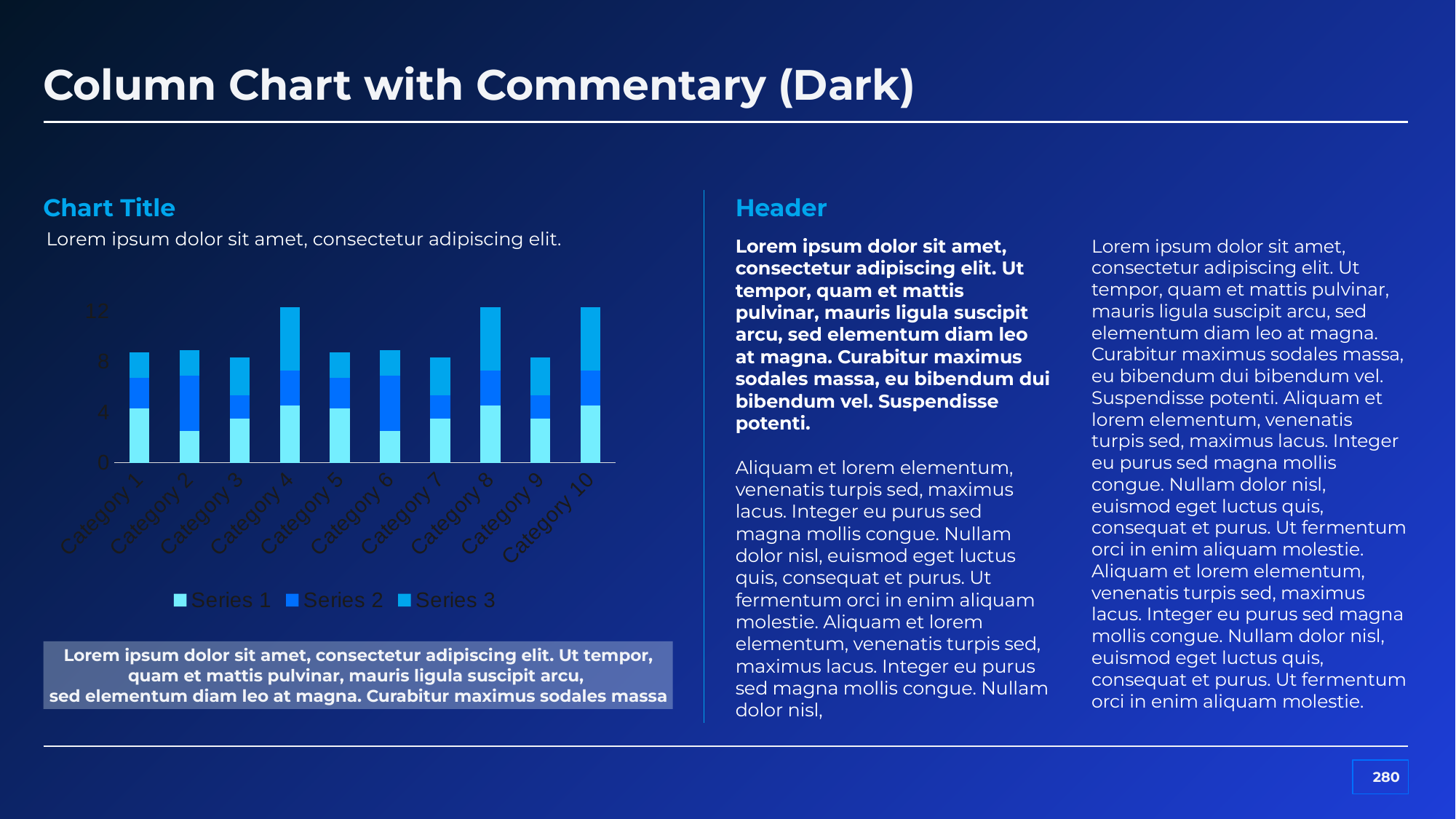

# Column Chart with Commentary (Dark)
Chart Title
Header
Lorem ipsum dolor sit amet, consectetur adipiscing elit.
Lorem ipsum dolor sit amet, consectetur adipiscing elit. Ut tempor, quam et mattis pulvinar, mauris ligula suscipit arcu, sed elementum diam leo at magna. Curabitur maximus sodales massa, eu bibendum dui bibendum vel. Suspendisse potenti.
Aliquam et lorem elementum, venenatis turpis sed, maximus lacus. Integer eu purus sed magna mollis congue. Nullam dolor nisl, euismod eget luctus quis, consequat et purus. Ut fermentum orci in enim aliquam molestie. Aliquam et lorem elementum, venenatis turpis sed, maximus lacus. Integer eu purus sed magna mollis congue. Nullam dolor nisl,
Lorem ipsum dolor sit amet, consectetur adipiscing elit. Ut tempor, quam et mattis pulvinar, mauris ligula suscipit arcu, sed elementum diam leo at magna. Curabitur maximus sodales massa, eu bibendum dui bibendum vel. Suspendisse potenti. Aliquam et lorem elementum, venenatis turpis sed, maximus lacus. Integer eu purus sed magna mollis congue. Nullam dolor nisl, euismod eget luctus quis, consequat et purus. Ut fermentum orci in enim aliquam molestie. Aliquam et lorem elementum, venenatis turpis sed, maximus lacus. Integer eu purus sed magna mollis congue. Nullam dolor nisl, euismod eget luctus quis, consequat et purus. Ut fermentum orci in enim aliquam molestie.

### Chart

| Category | Series 1 | Series 2 | Series 3 |
|---|---|---|---|
| Category 1 | 4.3 | 2.4 | 2.0 |
| Category 2 | 2.5 | 4.4 | 2.0 |
| Category 3 | 3.5 | 1.8 | 3.0 |
| Category 4 | 4.5 | 2.8 | 5.0 |
| Category 5 | 4.3 | 2.4 | 2.0 |
| Category 6 | 2.5 | 4.4 | 2.0 |
| Category 7 | 3.5 | 1.8 | 3.0 |
| Category 8 | 4.5 | 2.8 | 5.0 |
| Category 9 | 3.5 | 1.8 | 3.0 |
| Category 10 | 4.5 | 2.8 | 5.0 |
Lorem ipsum dolor sit amet, consectetur adipiscing elit. Ut tempor, quam et mattis pulvinar, mauris ligula suscipit arcu,
sed elementum diam leo at magna. Curabitur maximus sodales massa
280